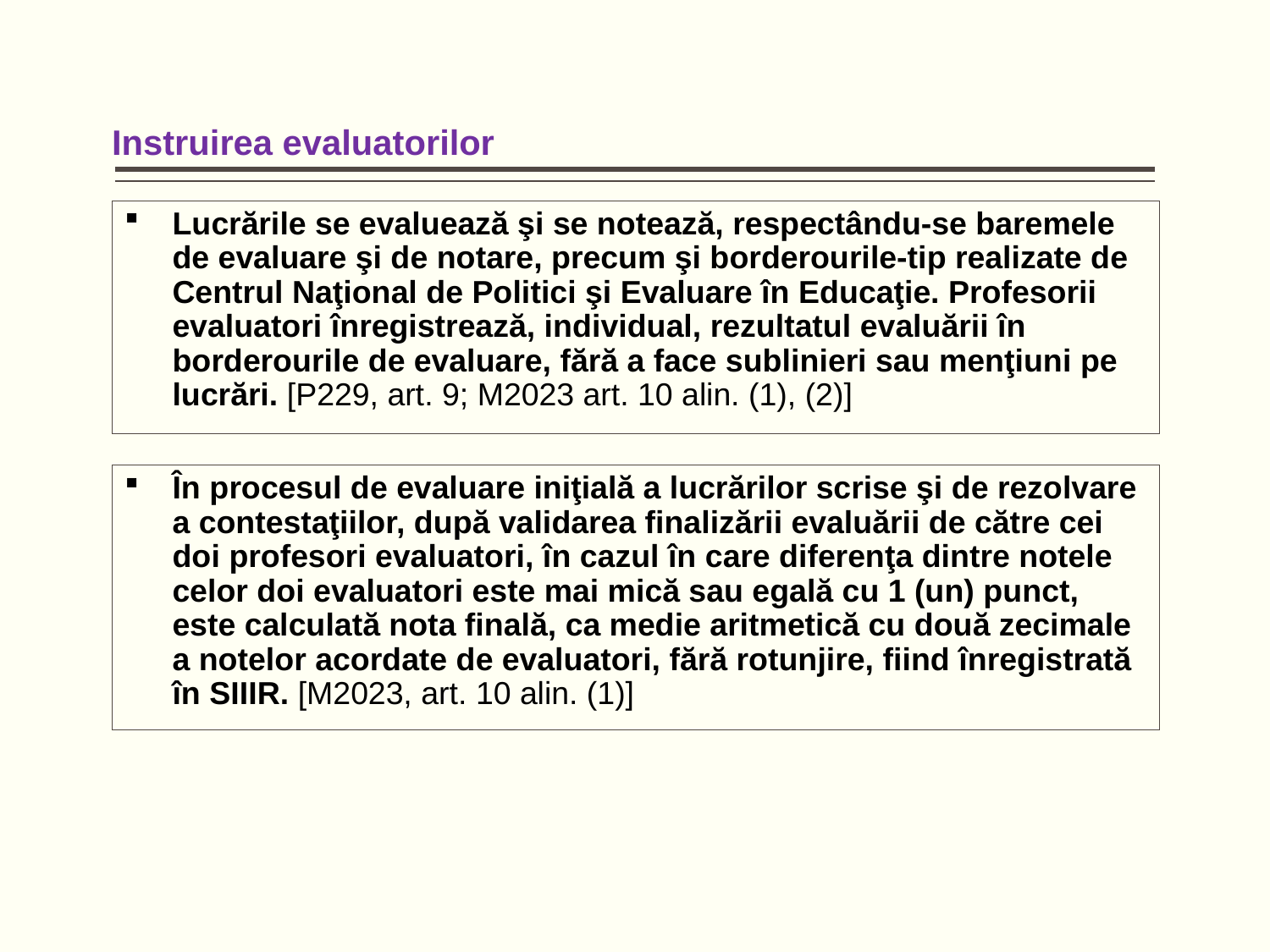

Instruirea evaluatorilor
Lucrările se evaluează şi se notează, respectându-se baremele de evaluare şi de notare, precum şi borderourile-tip realizate de Centrul Naţional de Politici şi Evaluare în Educaţie. Profesorii evaluatori înregistrează, individual, rezultatul evaluării în borderourile de evaluare, fără a face sublinieri sau menţiuni pe lucrări. [P229, art. 9; M2023 art. 10 alin. (1), (2)]
În procesul de evaluare iniţială a lucrărilor scrise şi de rezolvare a contestaţiilor, după validarea finalizării evaluării de către cei doi profesori evaluatori, în cazul în care diferenţa dintre notele celor doi evaluatori este mai mică sau egală cu 1 (un) punct, este calculată nota finală, ca medie aritmetică cu două zecimale a notelor acordate de evaluatori, fără rotunjire, fiind înregistrată în SIIIR. [M2023, art. 10 alin. (1)]